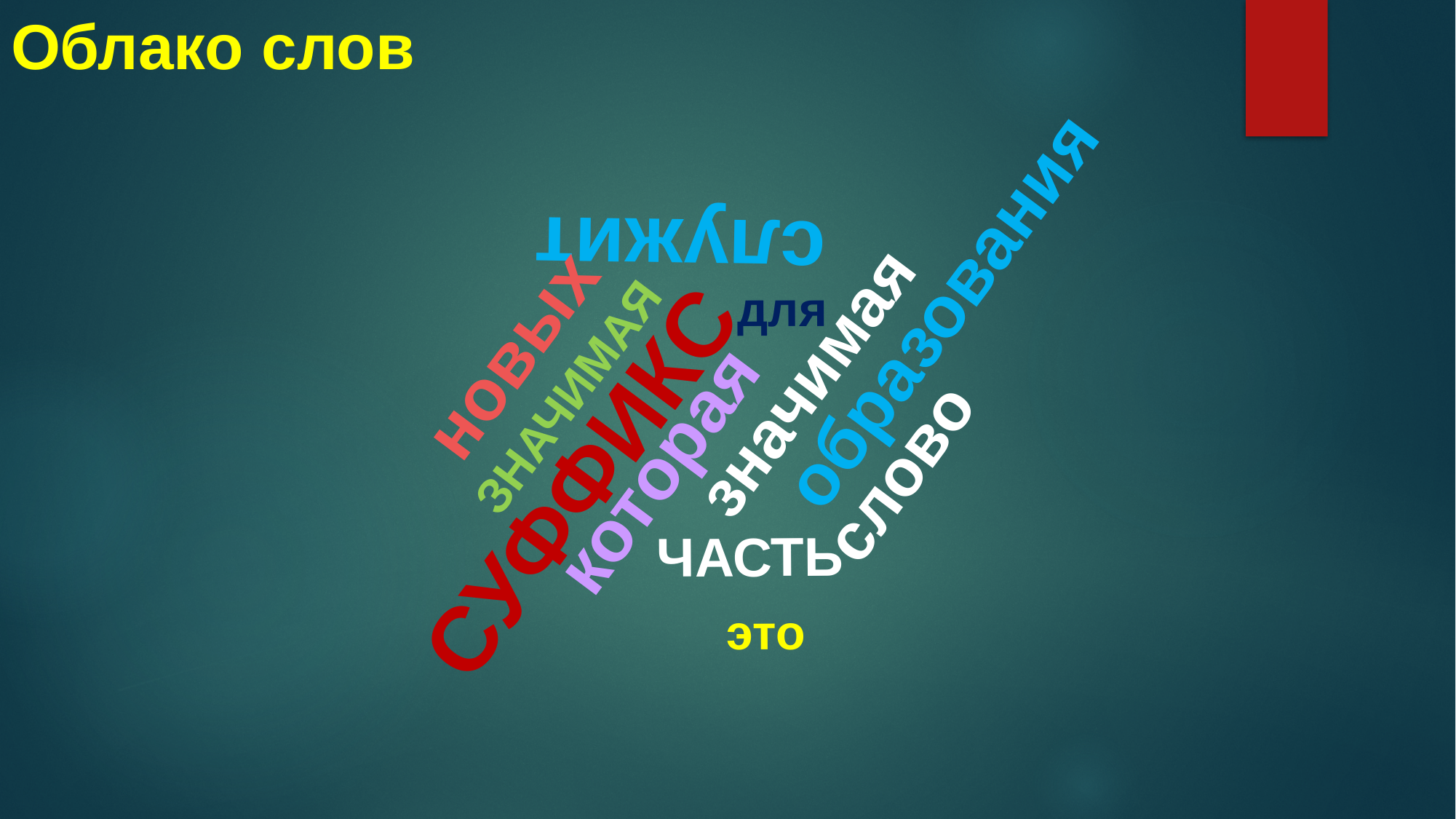

# Облако слов
новых
ЗНАЧИМАЯ
служит
СУФФИКС
которая
значимая
ЧАСТЬ
образования
это
слово
для